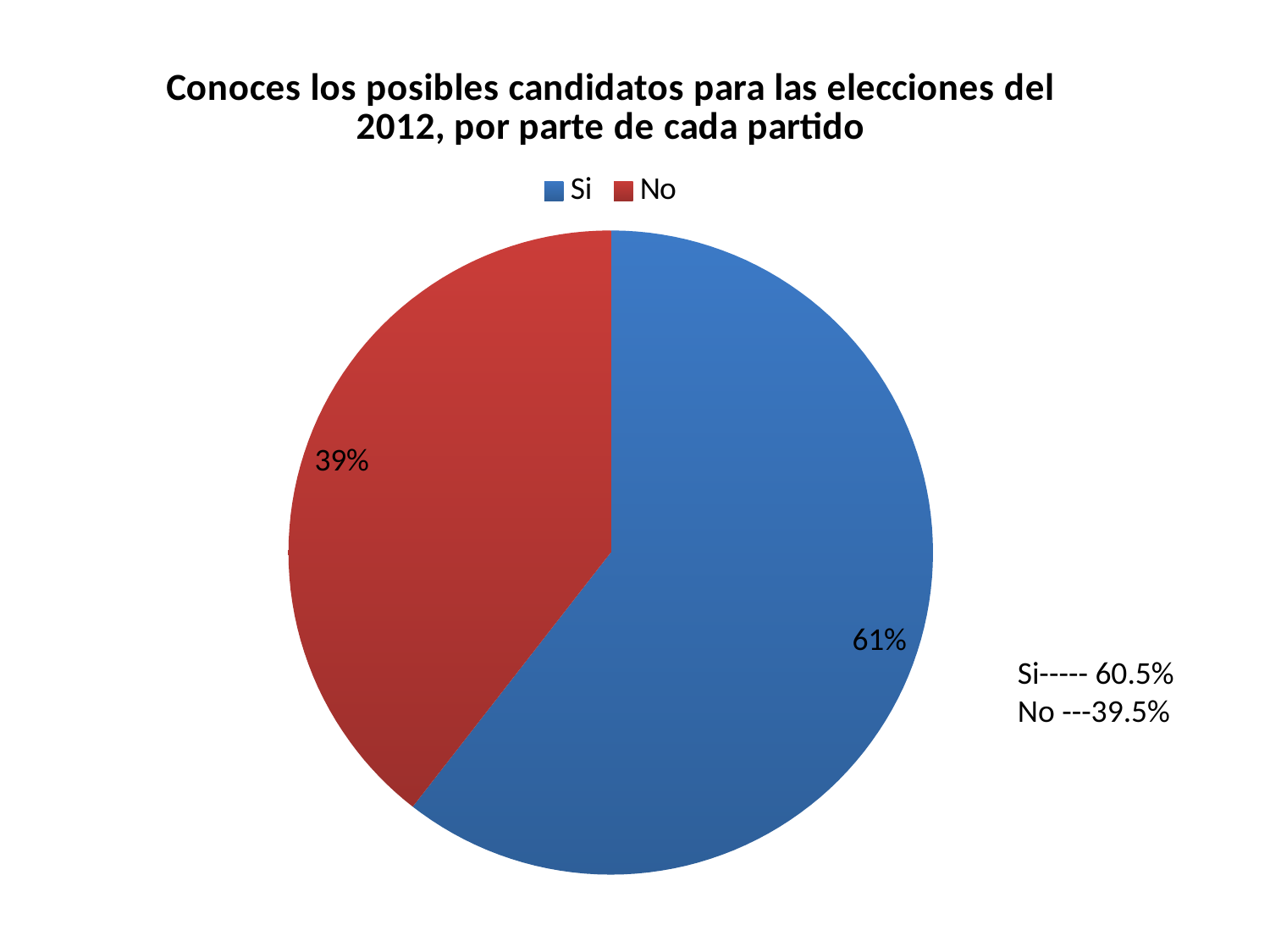

### Chart: Conoces los posibles candidatos para las elecciones del 2012, por parte de cada partido

| Category | Ventas |
|---|---|
| Si | 92.0 |
| No | 60.0 |
Si----- 60.5%
No ---39.5%